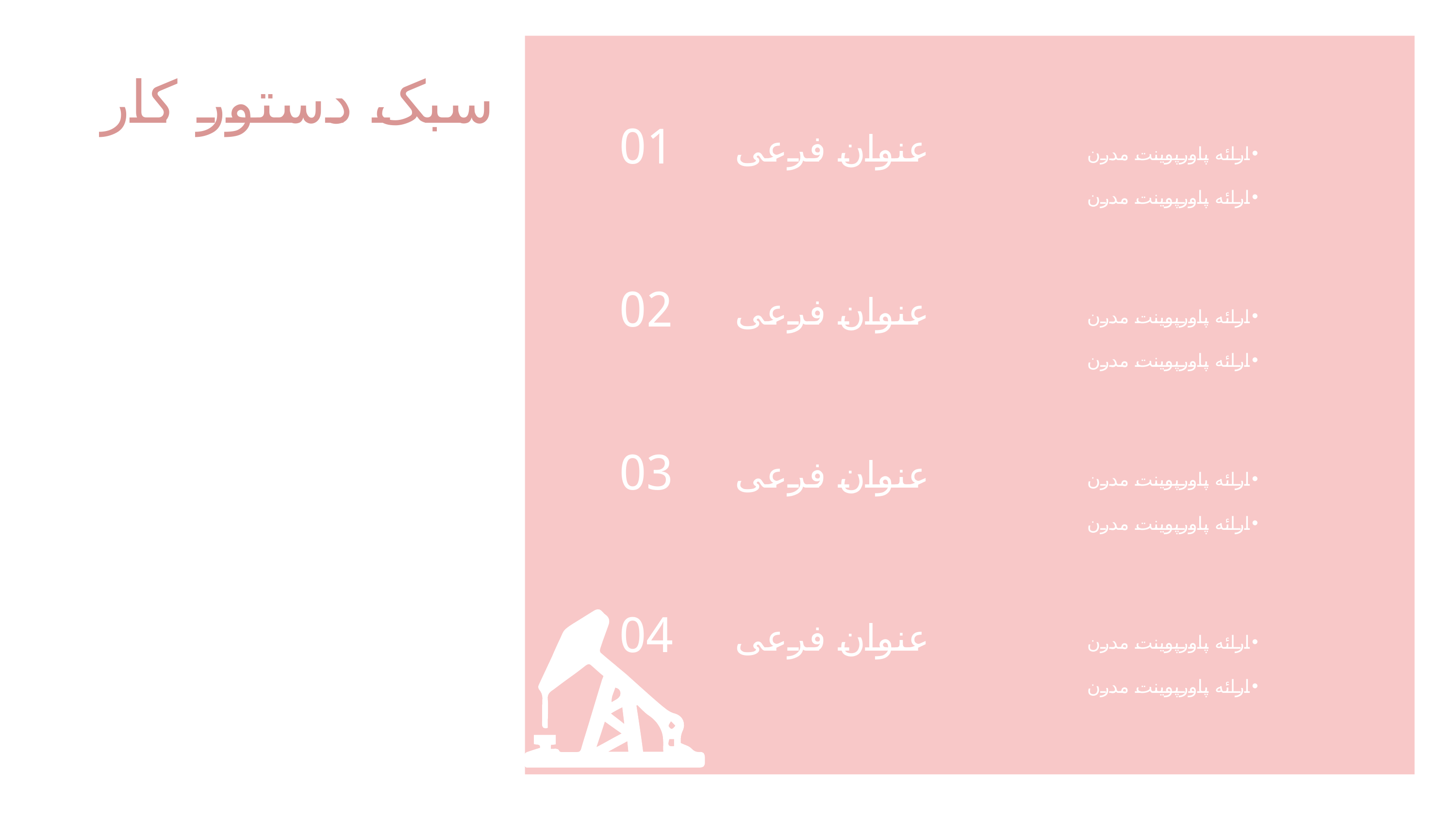

سبک دستور کار
01
عنوان فرعی
ارائه پاورپوینت مدرن
ارائه پاورپوینت مدرن
02
عنوان فرعی
ارائه پاورپوینت مدرن
ارائه پاورپوینت مدرن
03
عنوان فرعی
ارائه پاورپوینت مدرن
ارائه پاورپوینت مدرن
04

عنوان فرعی
ارائه پاورپوینت مدرن
ارائه پاورپوینت مدرن